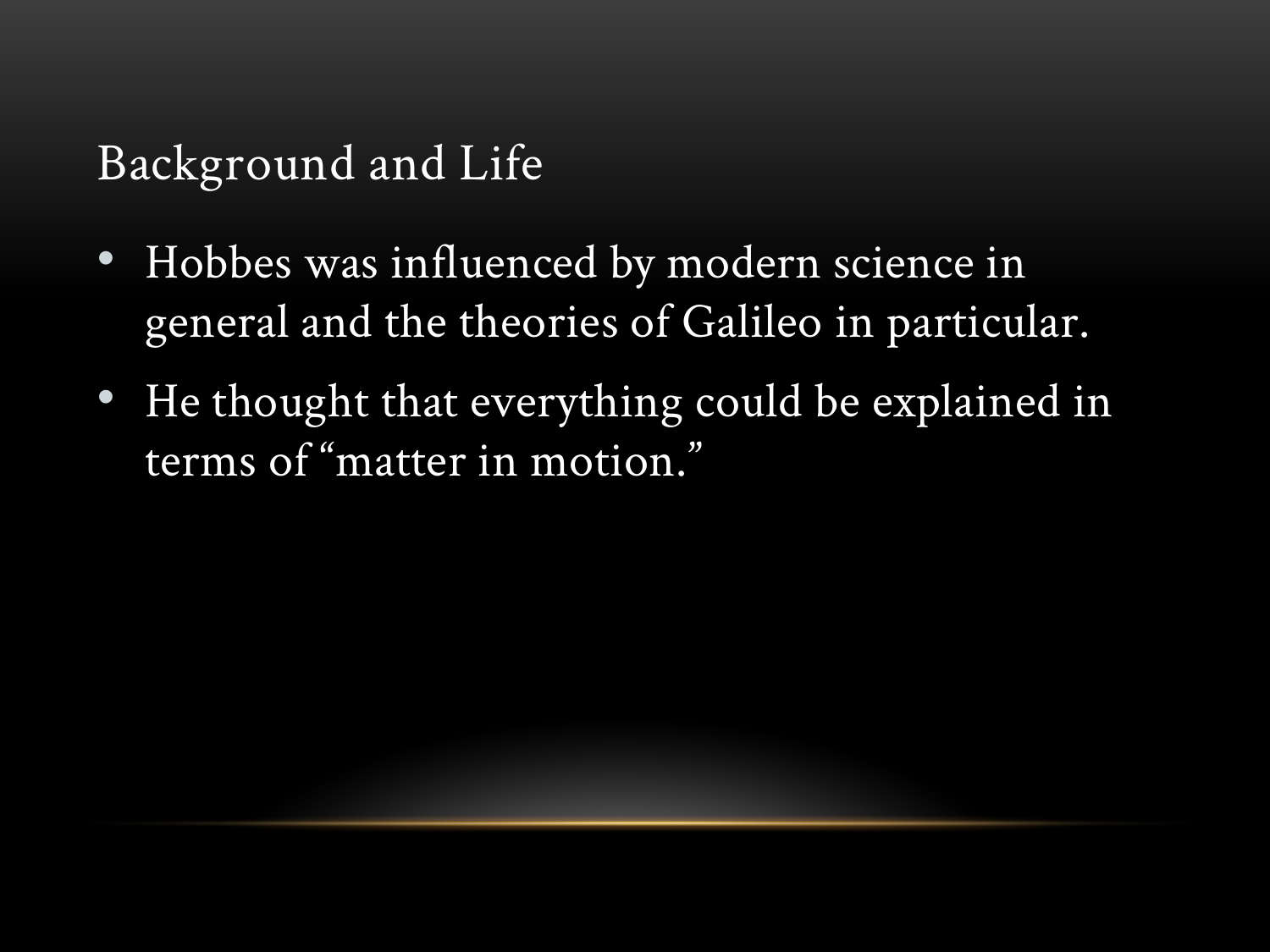

# Background and Life
Hobbes was influenced by modern science in general and the theories of Galileo in particular.
He thought that everything could be explained in terms of “matter in motion.”